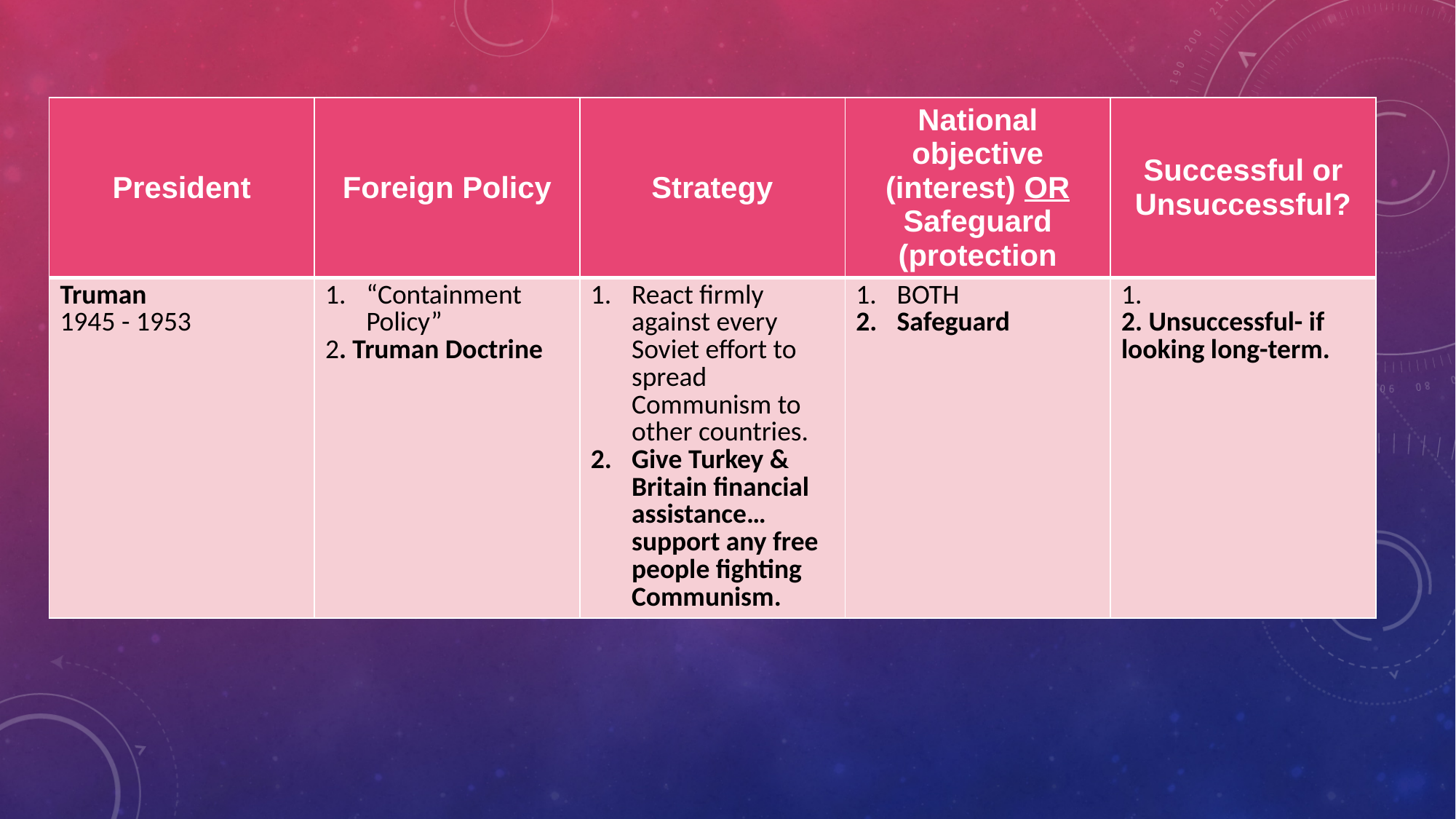

| President | Foreign Policy | Strategy | National objective (interest) OR Safeguard (protection | Successful or Unsuccessful? |
| --- | --- | --- | --- | --- |
| Truman 1945 - 1953 | “Containment Policy” 2. Truman Doctrine | React firmly against every Soviet effort to spread Communism to other countries. Give Turkey & Britain financial assistance…support any free people fighting Communism. | BOTH Safeguard | 1. 2. Unsuccessful- if looking long-term. |